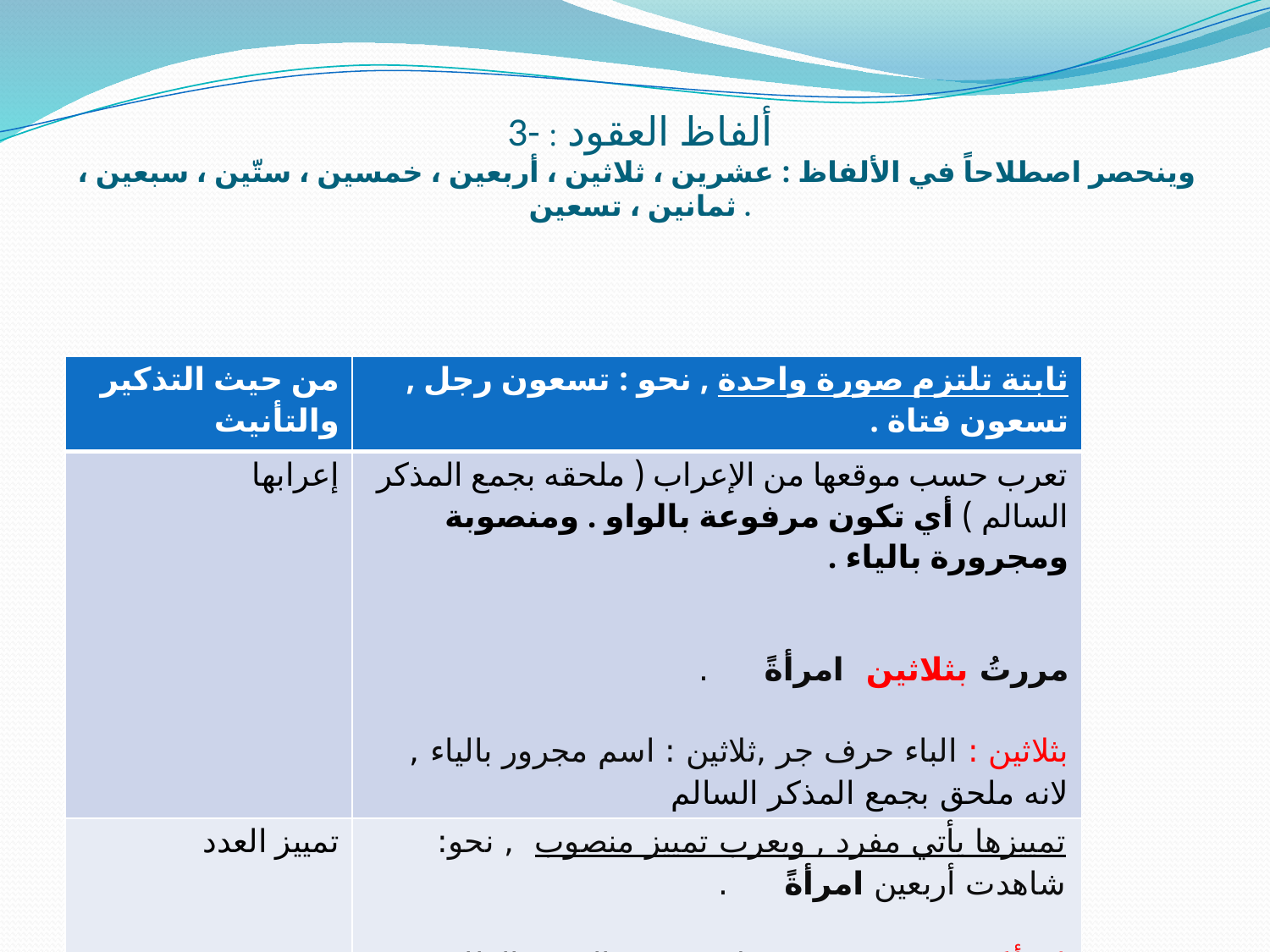

# 3- ألفاظ العقود : وينحصر اصطلاحاً في الألفاظ : عشرين ، ثلاثين ، أربعين ، خمسين ، ستّين ، سبعين ، ثمانين ، تسعين .
| من حيث التذكير والتأنيث | ثابتة تلتزم صورة واحدة , نحو : تسعون رجل , تسعون فتاة . |
| --- | --- |
| إعرابها | تعرب حسب موقعها من الإعراب ( ملحقه بجمع المذكر السالم ) أي تكون مرفوعة بالواو . ومنصوبة ومجرورة بالياء . مررتُ بثلاثين امرأةً . بثلاثين : الباء حرف جر ,ثلاثين : اسم مجرور بالياء , لانه ملحق بجمع المذكر السالم |
| تمييز العدد | تمييزها يأتي مفرد , ويعرب تمييز منصوب , نحو: شاهدت أربعين امرأةً . امرأةً : تمييز منصوب وعلامة نصبه الفتحة الظاهرة على آخره . |